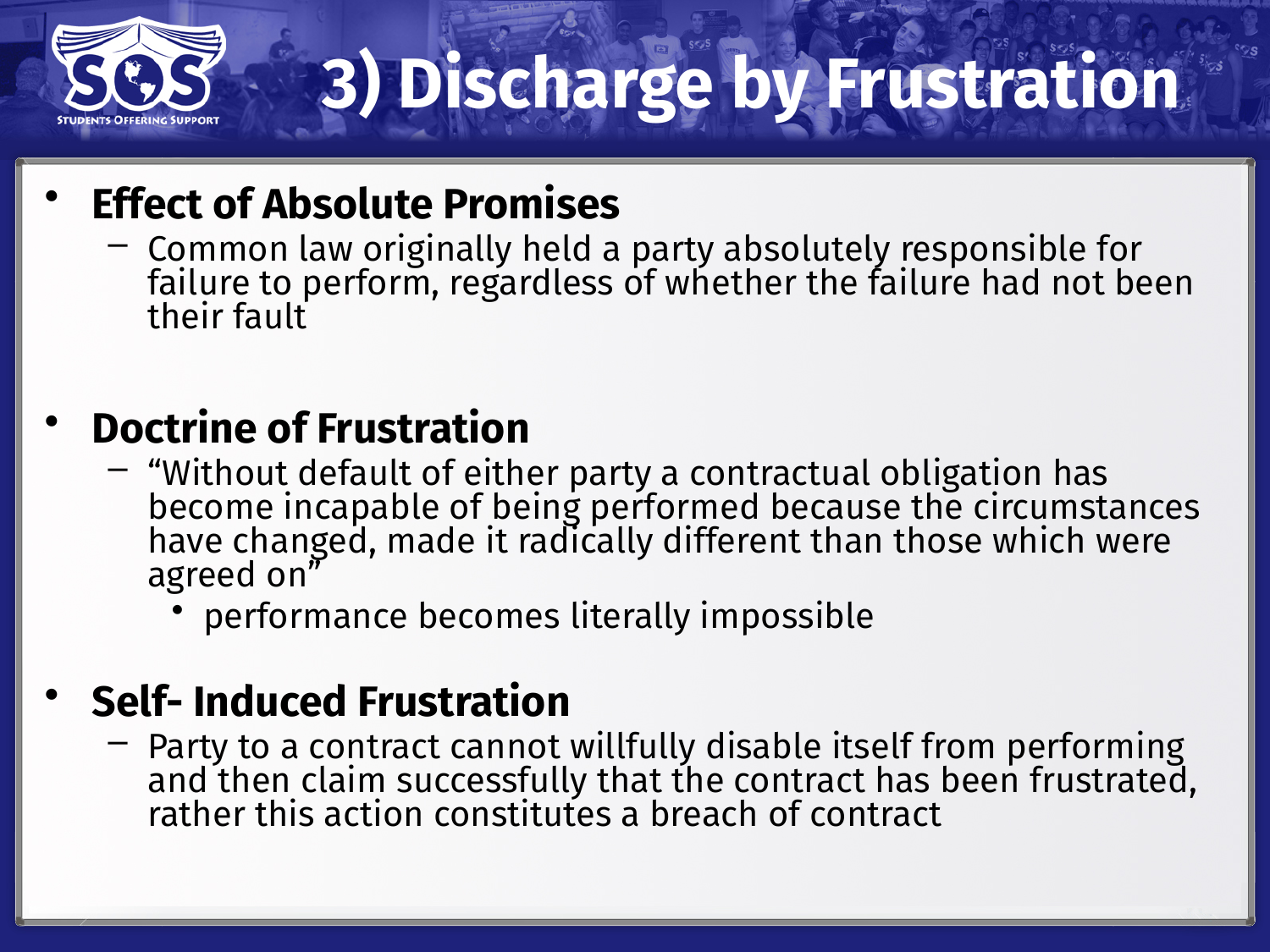

# 3) Discharge by Frustration
Effect of Absolute Promises
Common law originally held a party absolutely responsible for failure to perform, regardless of whether the failure had not been their fault

Doctrine of Frustration
“Without default of either party a contractual obligation has become incapable of being performed because the circumstances have changed, made it radically different than those which were agreed on”
performance becomes literally impossible

Self- Induced Frustration
Party to a contract cannot willfully disable itself from performing and then claim successfully that the contract has been frustrated, rather this action constitutes a breach of contract